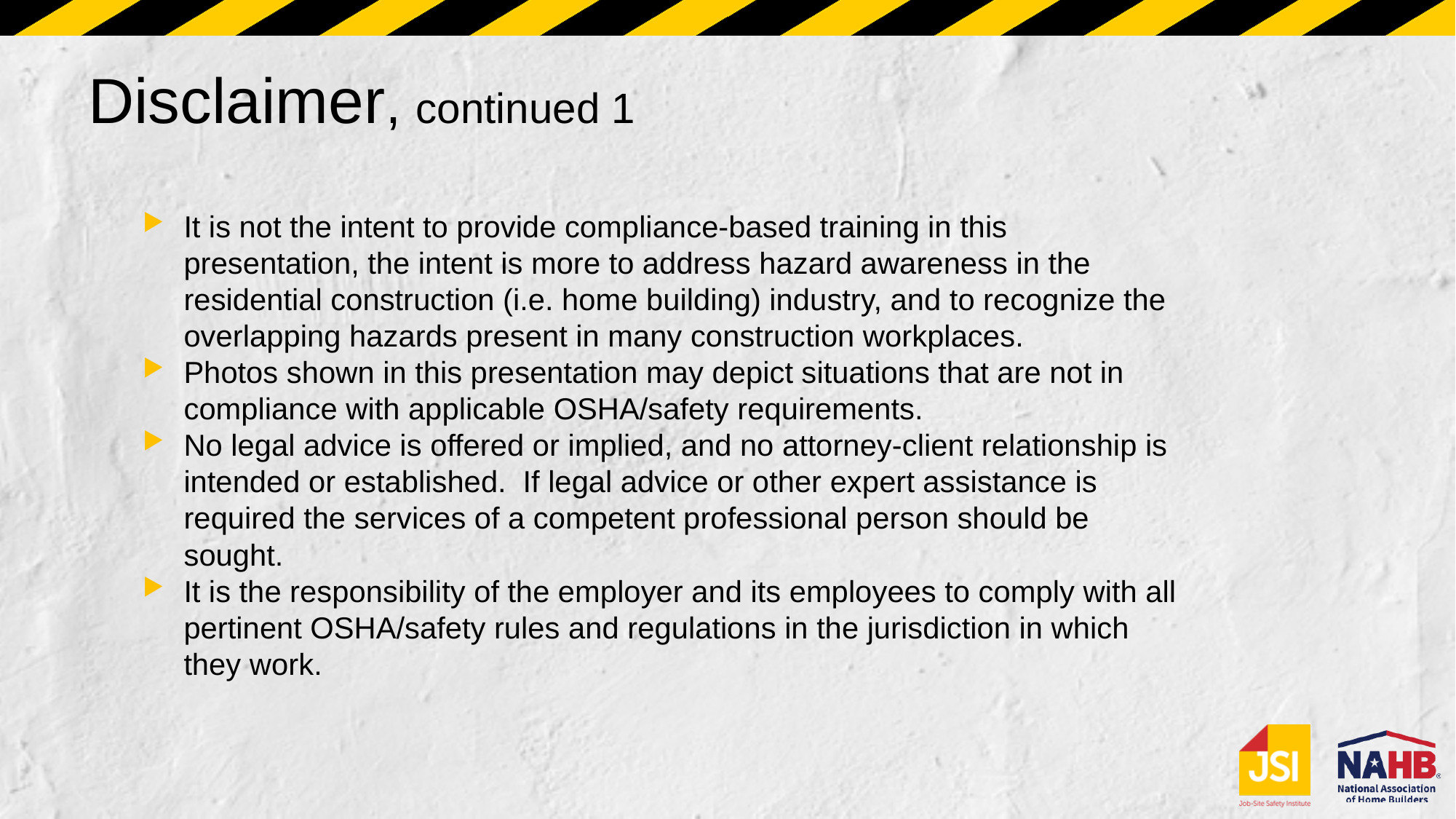

# Disclaimer, continued 1
It is not the intent to provide compliance-based training in this presentation, the intent is more to address hazard awareness in the residential construction (i.e. home building) industry, and to recognize the overlapping hazards present in many construction workplaces.
Photos shown in this presentation may depict situations that are not in compliance with applicable OSHA/safety requirements.
No legal advice is offered or implied, and no attorney-client relationship is intended or established.  If legal advice or other expert assistance is required the services of a competent professional person should be sought.
It is the responsibility of the employer and its employees to comply with all pertinent OSHA/safety rules and regulations in the jurisdiction in which they work.